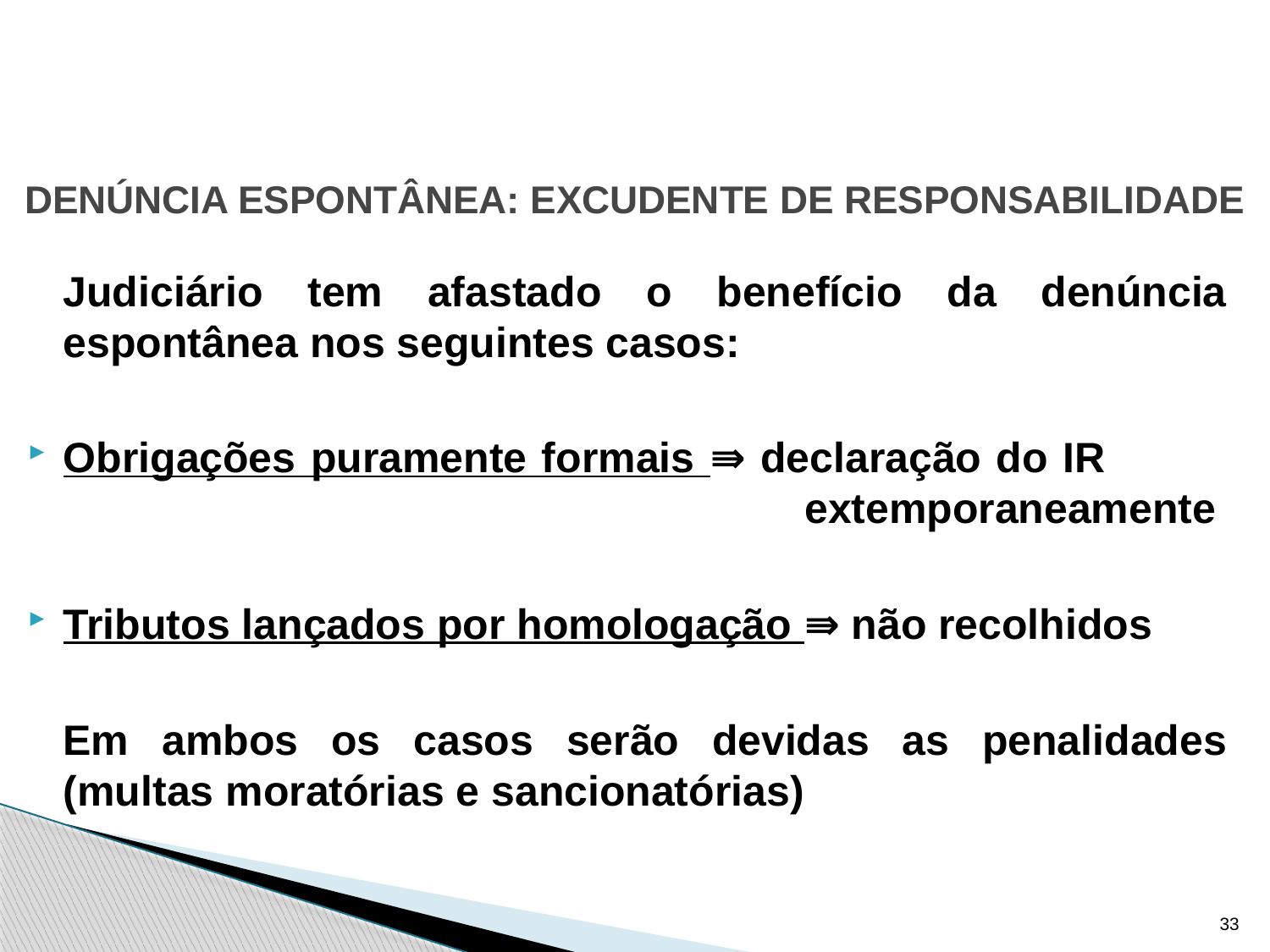

# DENÚNCIA ESPONTÂNEA: EXCUDENTE DE RESPONSABILIDADE
	Judiciário tem afastado o benefício da denúncia espontânea nos seguintes casos:

Obrigações puramente formais ⇛ declaração do IR 						         extemporaneamente

Tributos lançados por homologação ⇛ não recolhidos

	Em ambos os casos serão devidas as penalidades (multas moratórias e sancionatórias)

33